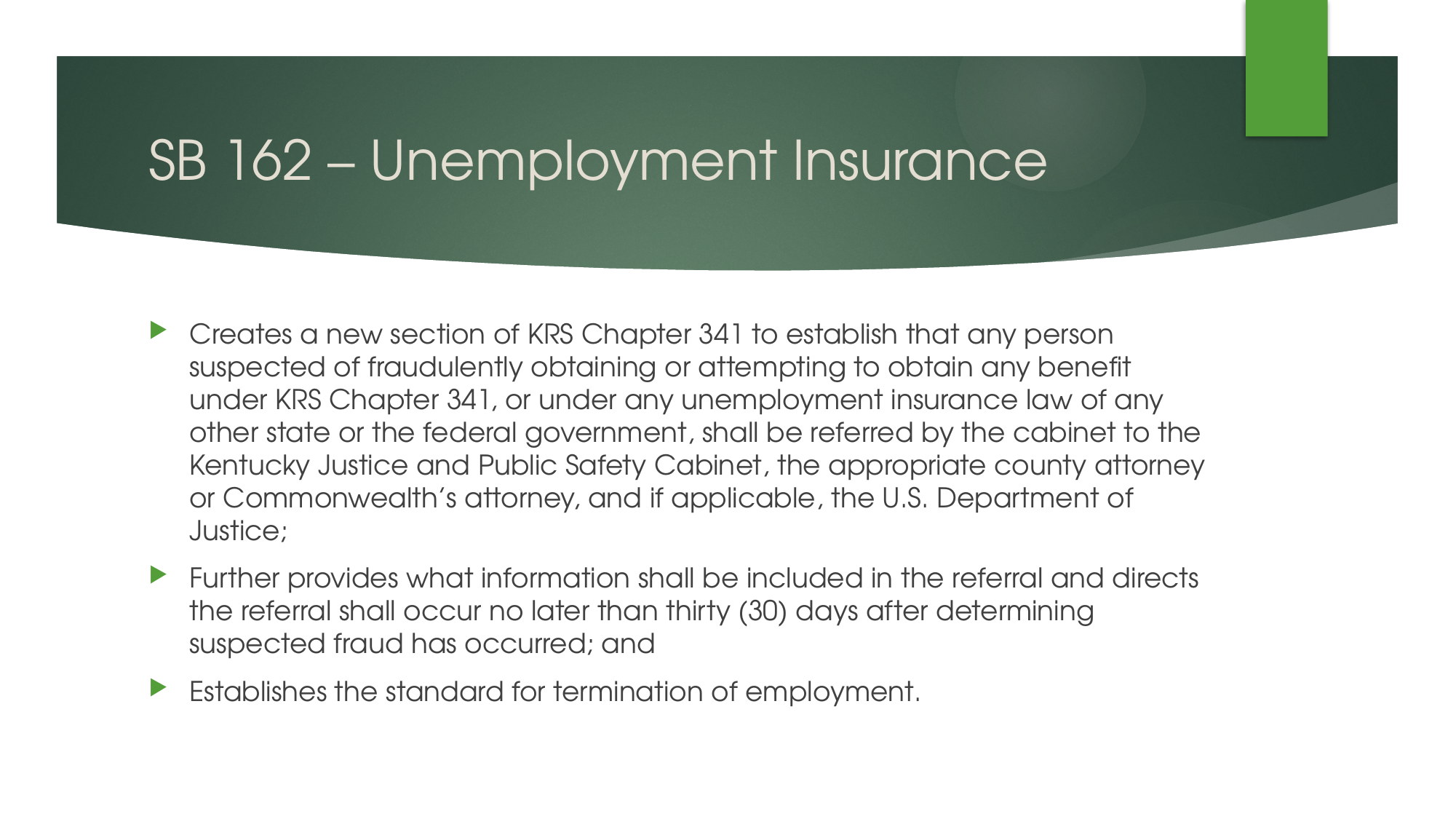

# SB 162 – Unemployment Insurance
Creates a new section of KRS Chapter 341 to establish that any person suspected of fraudulently obtaining or attempting to obtain any benefit under KRS Chapter 341, or under any unemployment insurance law of any other state or the federal government, shall be referred by the cabinet to the Kentucky Justice and Public Safety Cabinet, the appropriate county attorney or Commonwealth’s attorney, and if applicable, the U.S. Department of Justice;
Further provides what information shall be included in the referral and directs the referral shall occur no later than thirty (30) days after determining suspected fraud has occurred; and
Establishes the standard for termination of employment.